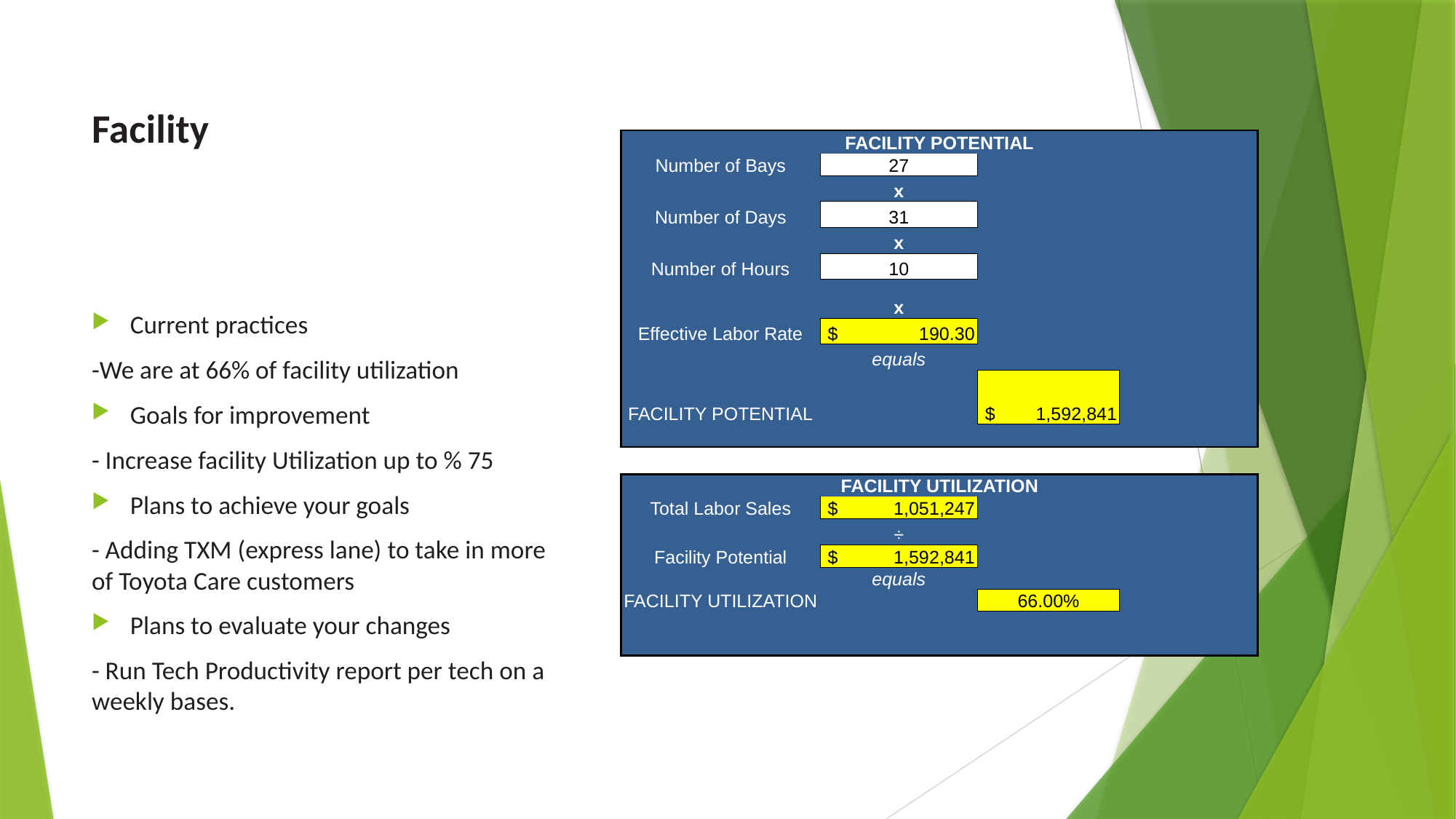

|  |  |  |  |  |  |
| --- | --- | --- | --- | --- | --- |
|  |  |  |  |  |  |
|  |  |  |  |  |  |
|  |  |  |  |  |  |
| FACILITY POTENTIAL |  |  |  |  |  |
| Number of Bays | 27 |  |  |  |  |
|  | x |  |  |  |  |
| Number of Days | 31 |  |  |  |  |
|  | x |  |  |  |  |
| Number of Hours | 10 |  |  |  |  |
|  | x |  |  |  |  |
| Effective Labor Rate | $ 190.30 |  |  |  |  |
|  | equals |  |  |  |  |
| FACILITY POTENTIAL |  | $ 1,592,841 |  |  |  |
|  |  |  |  |  |  |
|  |  |  |  |  |  |
| FACILITY UTILIZATION |  |  |  |  |  |
| Total Labor Sales | $ 1,051,247 |  |  |  |  |
|  | ÷ |  |  |  |  |
| Facility Potential | $ 1,592,841 |  |  |  |  |
|  | equals |  |  |  |  |
| FACILITY UTILIZATION |  | 66.00% |  |  |  |
|  |  |  |  |  |  |
|  |  |  |  |  |  |
# Facility

Current practices
-We are at 66% of facility utilization
Goals for improvement
- Increase facility Utilization up to % 75
Plans to achieve your goals
- Adding TXM (express lane) to take in more of Toyota Care customers
Plans to evaluate your changes
- Run Tech Productivity report per tech on a weekly bases.